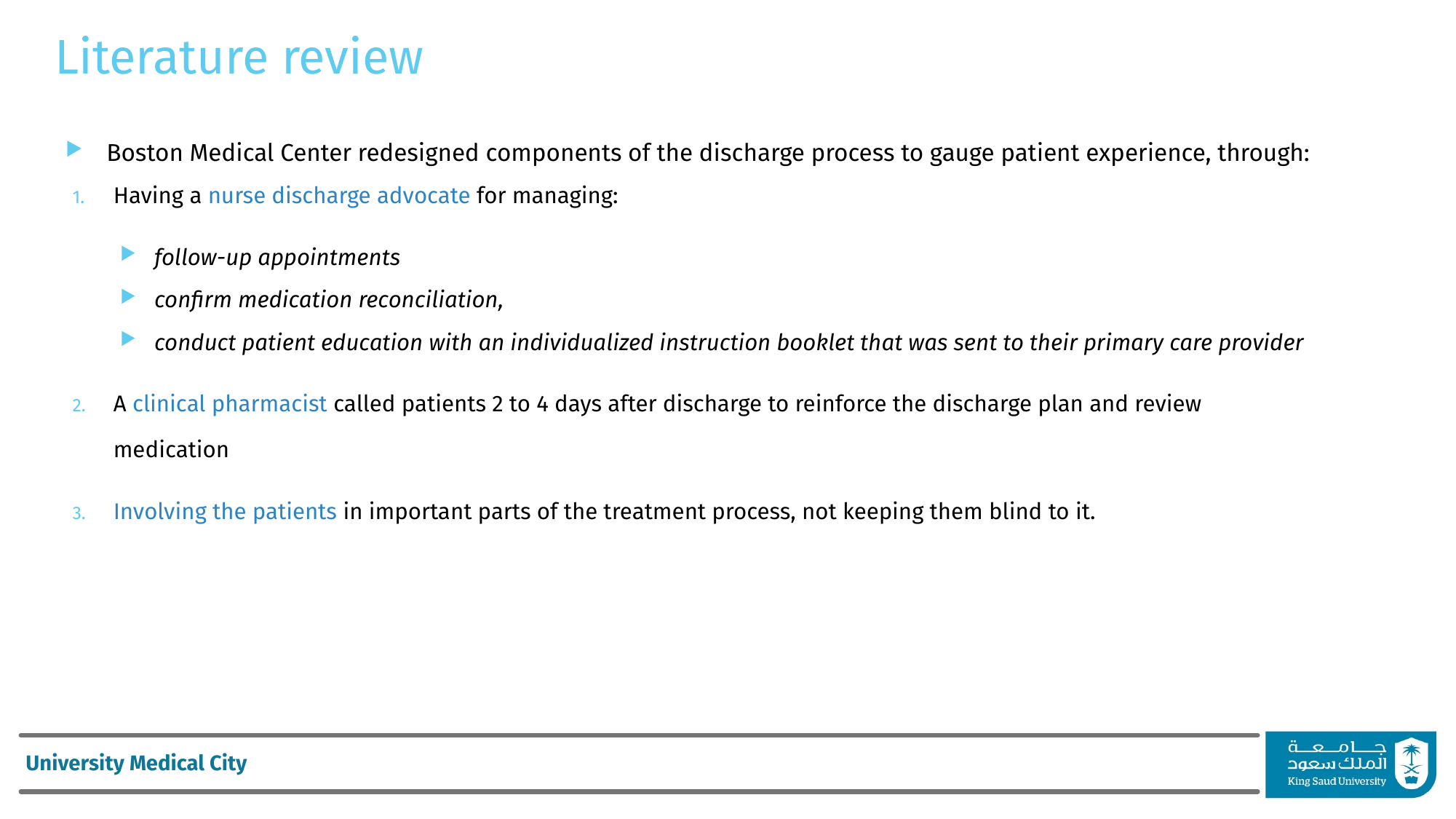

# Literature review
Boston Medical Center redesigned components of the discharge process to gauge patient experience, through:
Having a nurse discharge advocate for managing:
follow-up appointments
confirm medication reconciliation,
conduct patient education with an individualized instruction booklet that was sent to their primary care provider
A clinical pharmacist called patients 2 to 4 days after discharge to reinforce the discharge plan and review medication
Involving the patients in important parts of the treatment process, not keeping them blind to it.